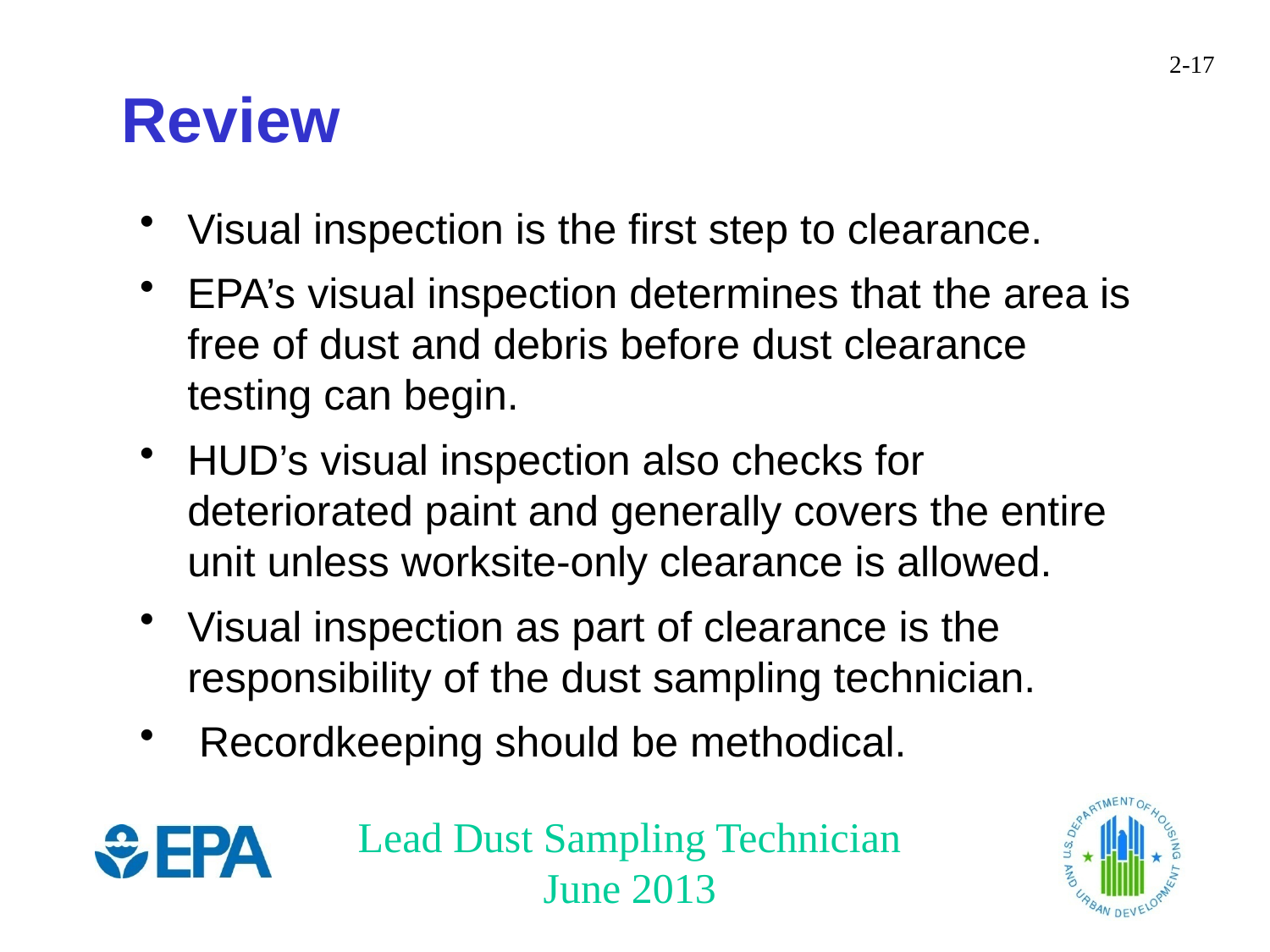

# Review
Visual inspection is the first step to clearance.
EPA’s visual inspection determines that the area is free of dust and debris before dust clearance testing can begin.
HUD’s visual inspection also checks for deteriorated paint and generally covers the entire unit unless worksite-only clearance is allowed.
Visual inspection as part of clearance is the responsibility of the dust sampling technician.
 Recordkeeping should be methodical.